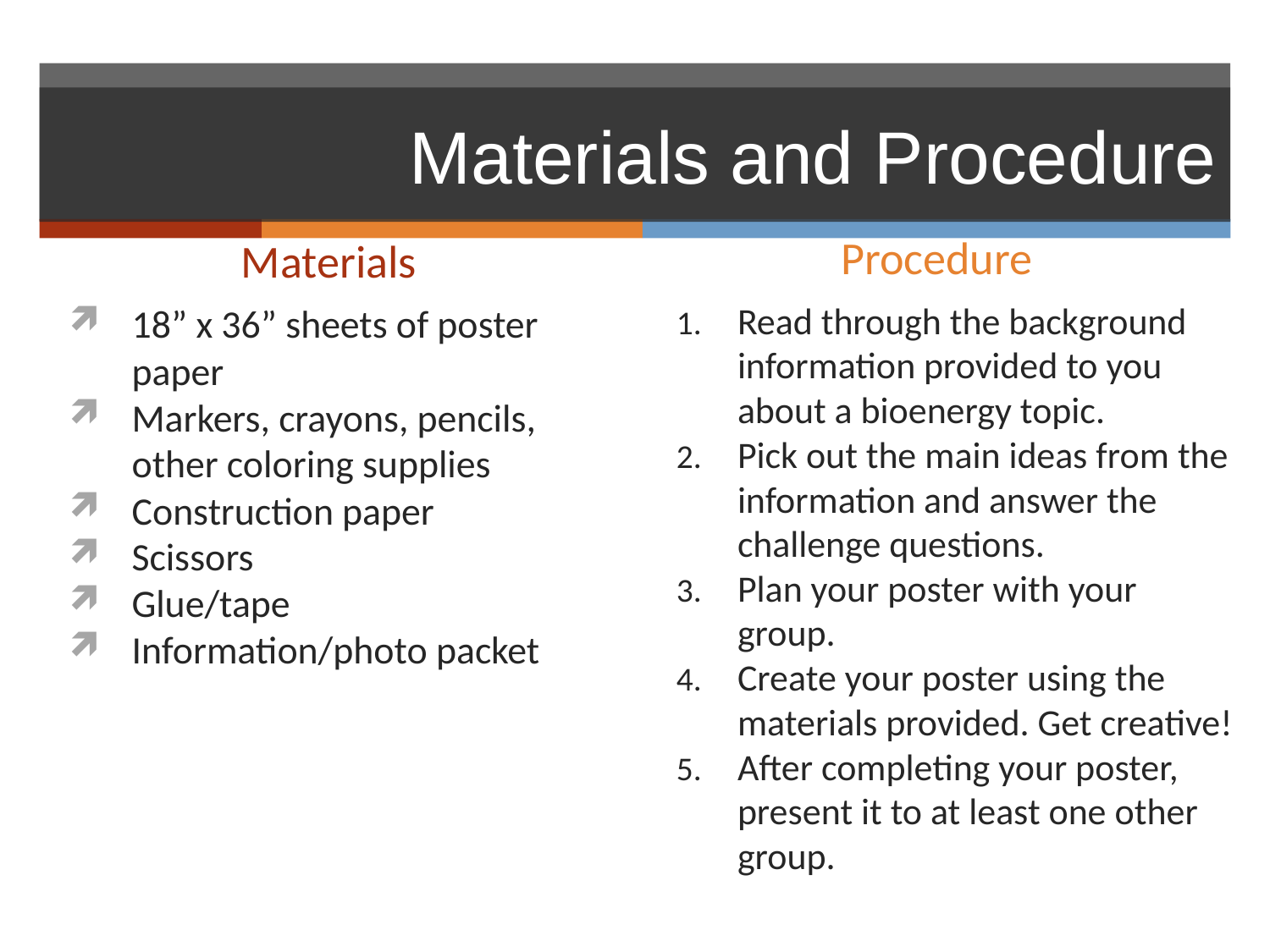

# Materials and Procedure
Procedure
Materials
Read through the background information provided to you about a bioenergy topic.
Pick out the main ideas from the information and answer the challenge questions.
Plan your poster with your group.
Create your poster using the materials provided. Get creative!
After completing your poster, present it to at least one other group.
18” x 36” sheets of poster paper
Markers, crayons, pencils, other coloring supplies
Construction paper
Scissors
Glue/tape
Information/photo packet